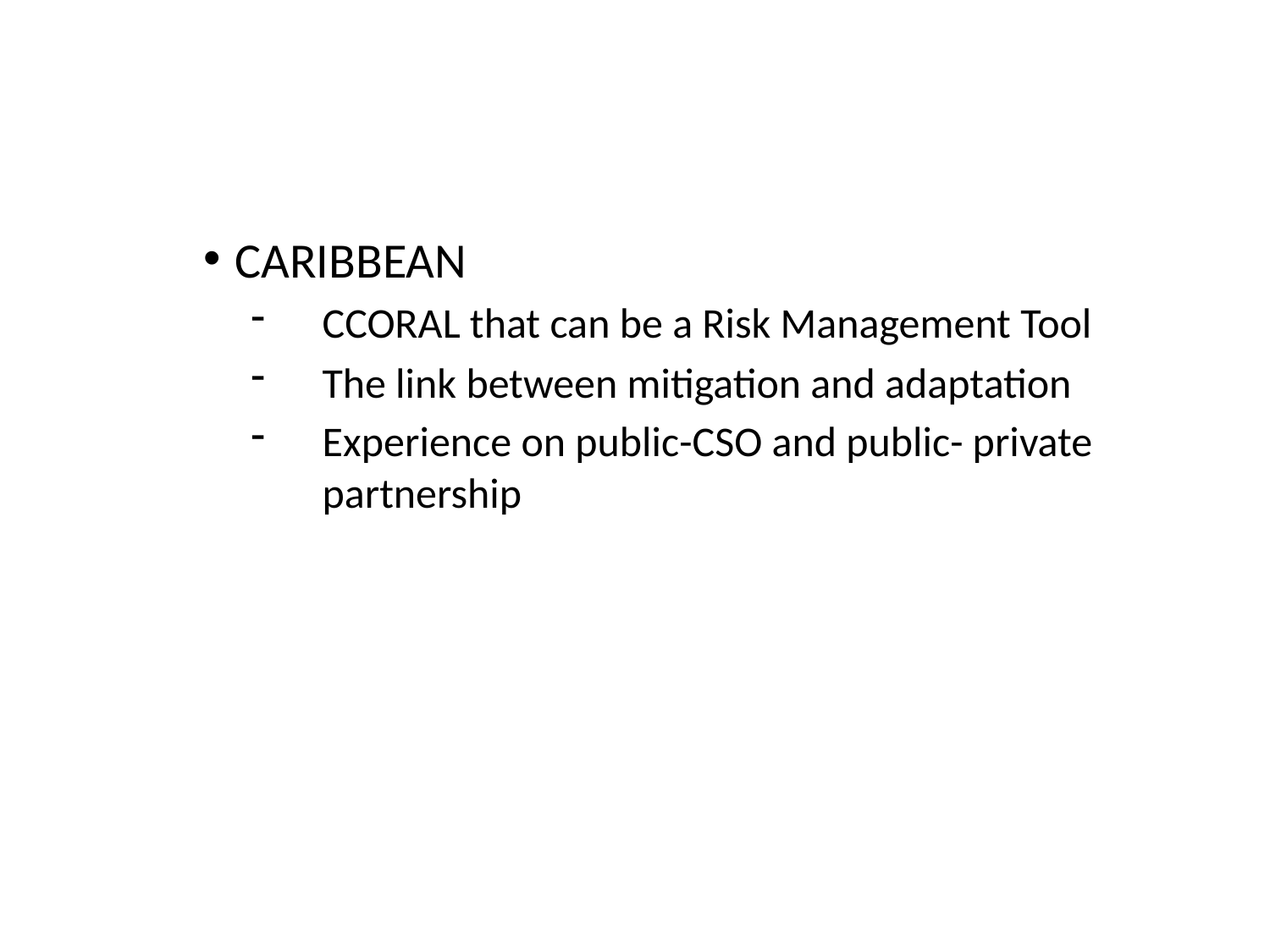

#
CARIBBEAN
CCORAL that can be a Risk Management Tool
The link between mitigation and adaptation
Experience on public-CSO and public- private partnership